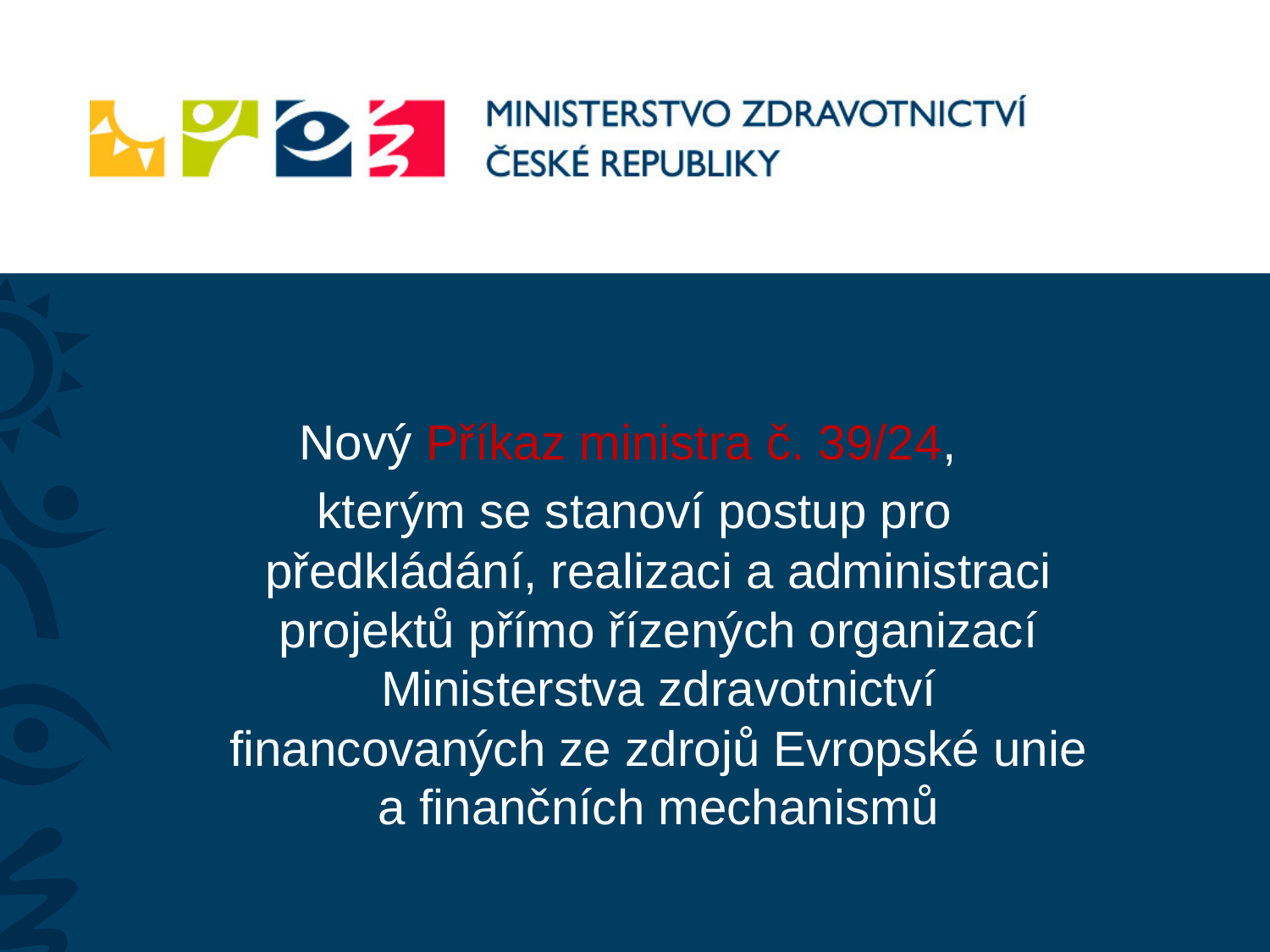

Nový Příkaz ministra č. 39/24,
kterým se stanoví postup pro předkládání, realizaci a administraci projektů přímo řízených organizací Ministerstva zdravotnictví financovaných ze zdrojů Evropské unie a finančních mechanismů
#